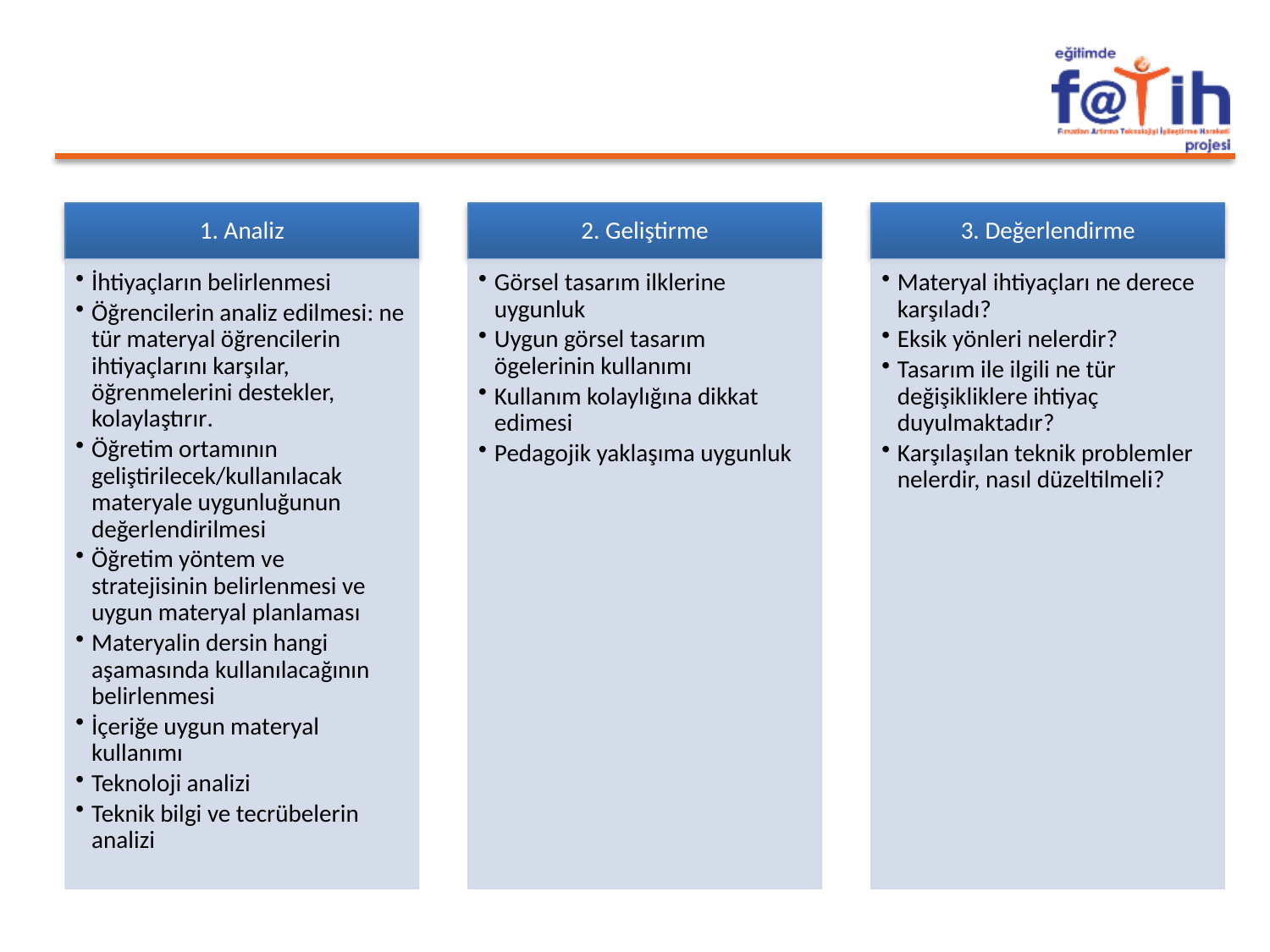

#
1. Analiz
İhtiyaçların belirlenmesi
Öğrencilerin analiz edilmesi: ne tür materyal öğrencilerin ihtiyaçlarını karşılar, öğrenmelerini destekler, kolaylaştırır.
Öğretim ortamının geliştirilecek/kullanılacak materyale uygunluğunun değerlendirilmesi
Öğretim yöntem ve stratejisinin belirlenmesi ve uygun materyal planlaması
Materyalin dersin hangi aşamasında kullanılacağının belirlenmesi
İçeriğe uygun materyal kullanımı
Teknoloji analizi
Teknik bilgi ve tecrübelerin analizi
2. Geliştirme
Görsel tasarım ilklerine uygunluk
Uygun görsel tasarım ögelerinin kullanımı
Kullanım kolaylığına dikkat edimesi
Pedagojik yaklaşıma uygunluk

3. Değerlendirme
Materyal ihtiyaçları ne derece karşıladı?
Eksik yönleri nelerdir?
Tasarım ile ilgili ne tür değişikliklere ihtiyaç duyulmaktadır?
Karşılaşılan teknik problemler nelerdir, nasıl düzeltilmeli?